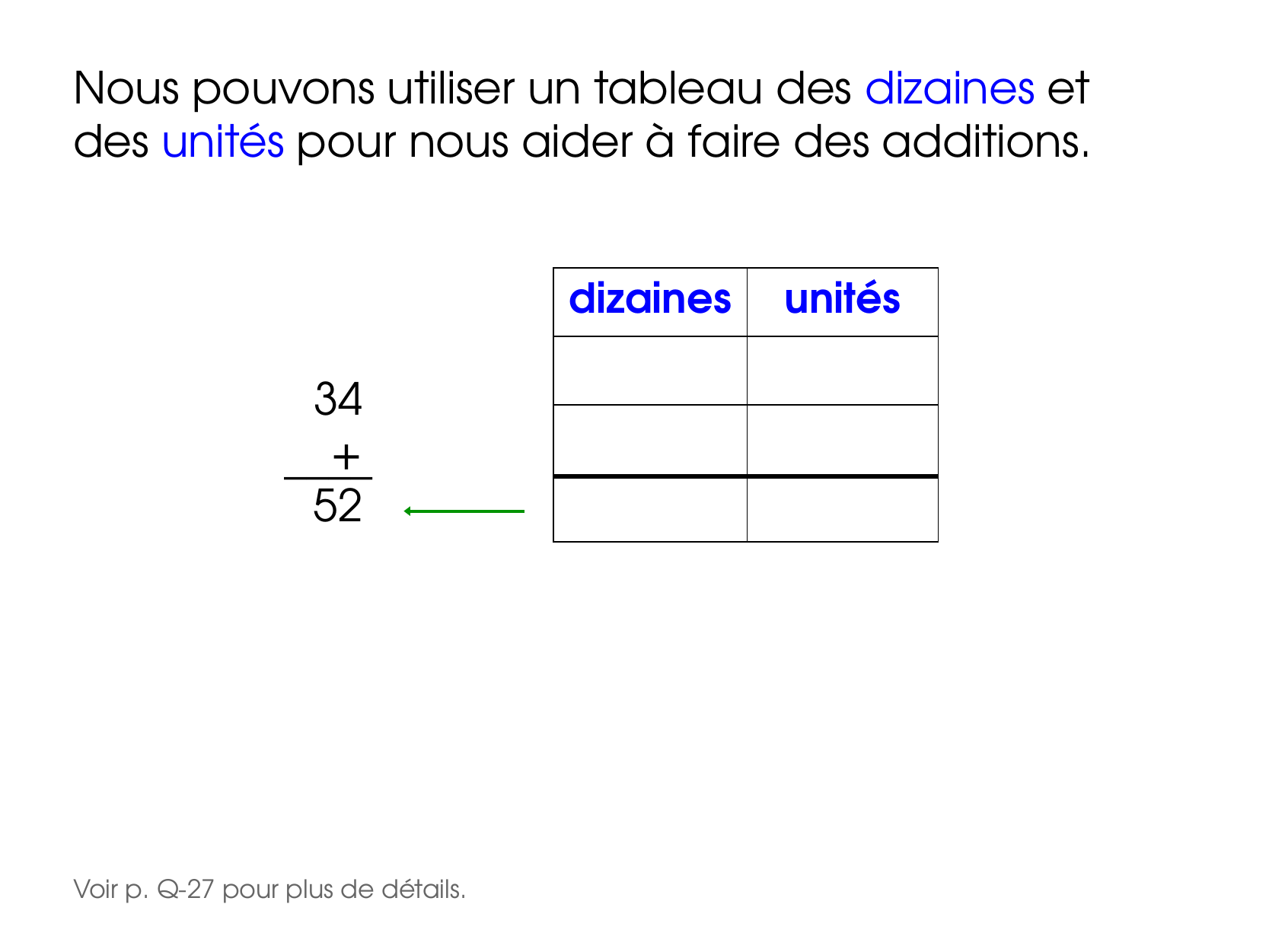

Nous pouvons utiliser un tableau des dizaines et des unités pour nous aider à faire des additions.
| dizaines | unités |
| --- | --- |
|  |  |
|  |  |
|  |  |
34
+ 52
____
Voir p. Q-27 pour plus de détails.